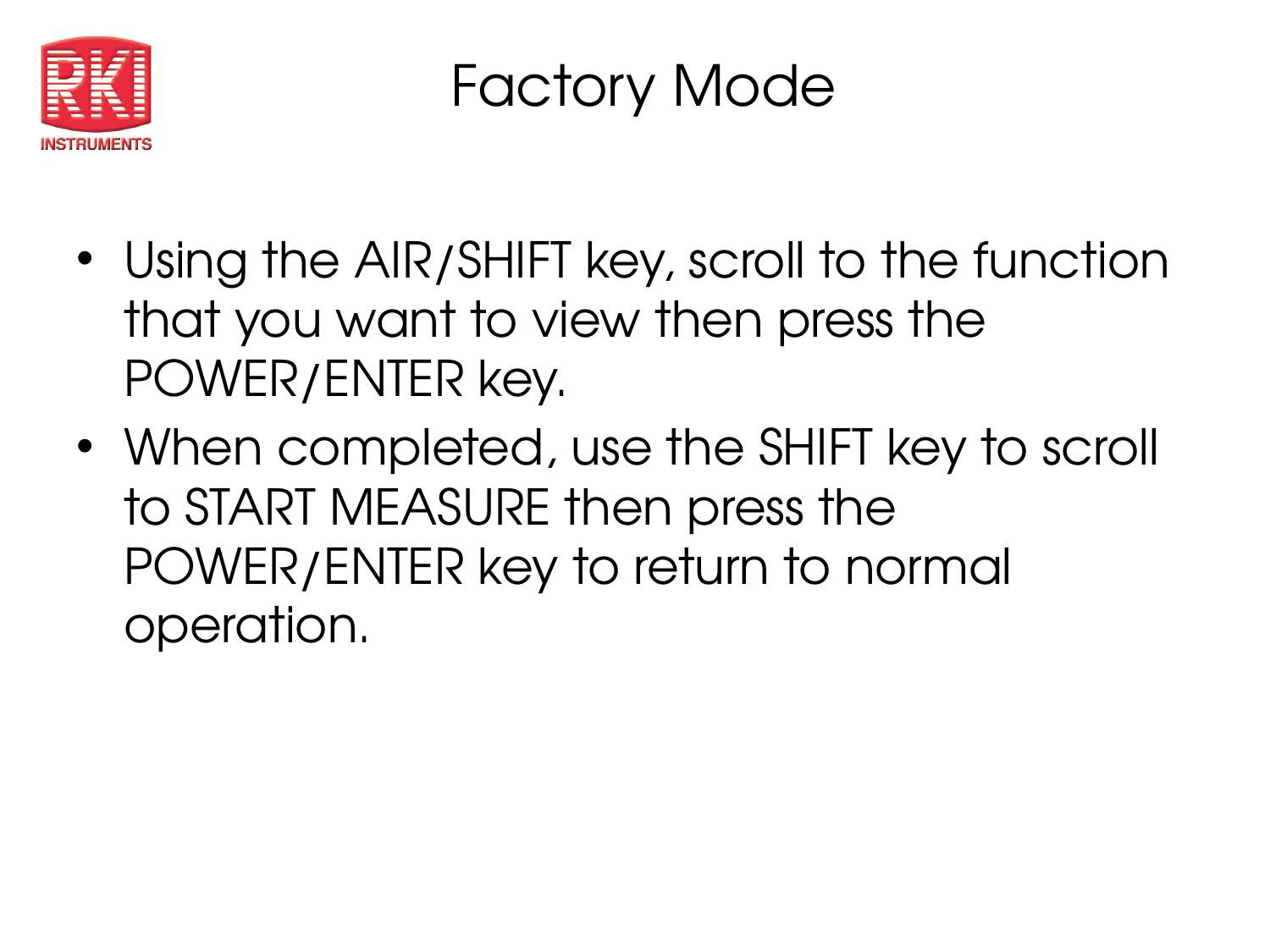

# Factory Mode
Using the AIR/SHIFT key, scroll to the function that you want to view then press the POWER/ENTER key.
When completed, use the SHIFT key to scroll to START MEASURE then press the POWER/ENTER key to return to normal operation.